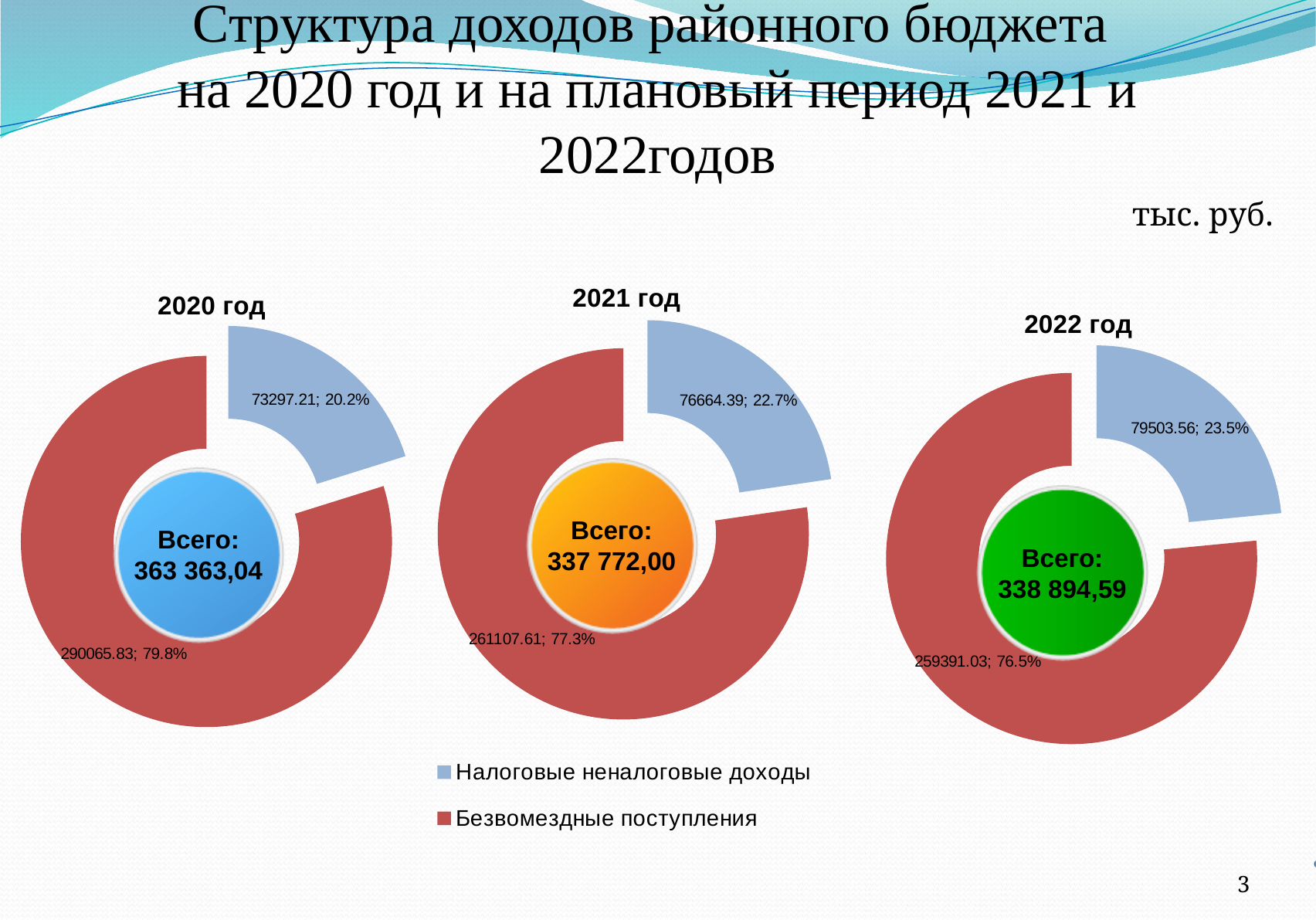

# Структура доходов районного бюджета на 2020 год и на плановый период 2021 и 2022годов

### Chart:

| Category | 2021 год |
|---|---|
| Налоговые неналоговые доходы | 76664.39 |
| Безвомездные поступления | 261107.61 |
тыс. руб.

### Chart:

| Category | 2020 год |
|---|---|
| Налоговые неналоговые доходы | 73297.21 |
| Безвомездные поступления | 290065.83 |

### Chart:

| Category | 2022 год |
|---|---|
| Налоговые неналоговые доходы | 79503.56 |
| Безвомездные поступления | 259391.03 |
Всего:
337 772,00
Всего:
363 363,04

Всего:
338 894,59

3